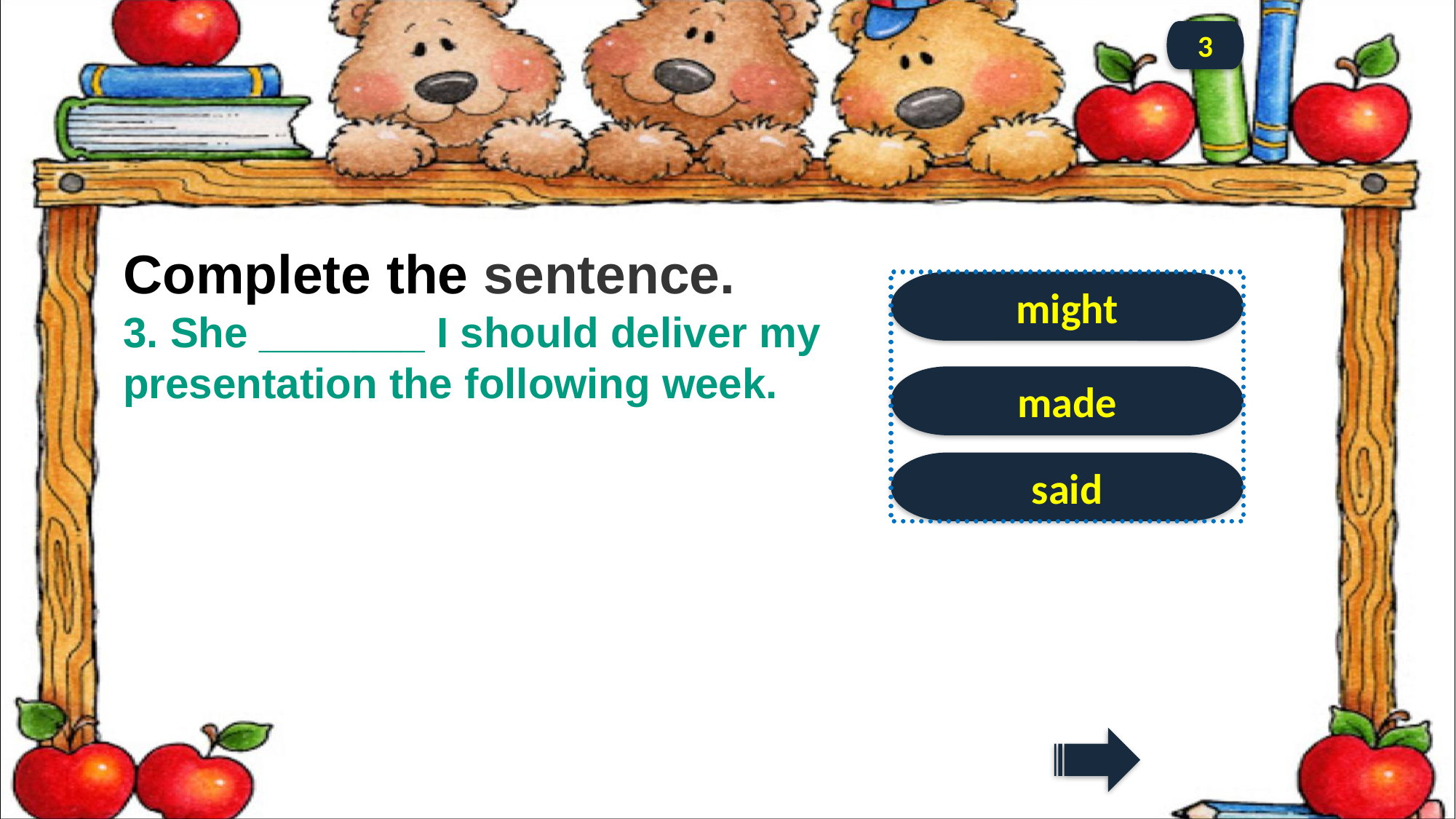

3
Complete the sentence.
3. She _______ I should deliver my presentation the following week.

might

made
said